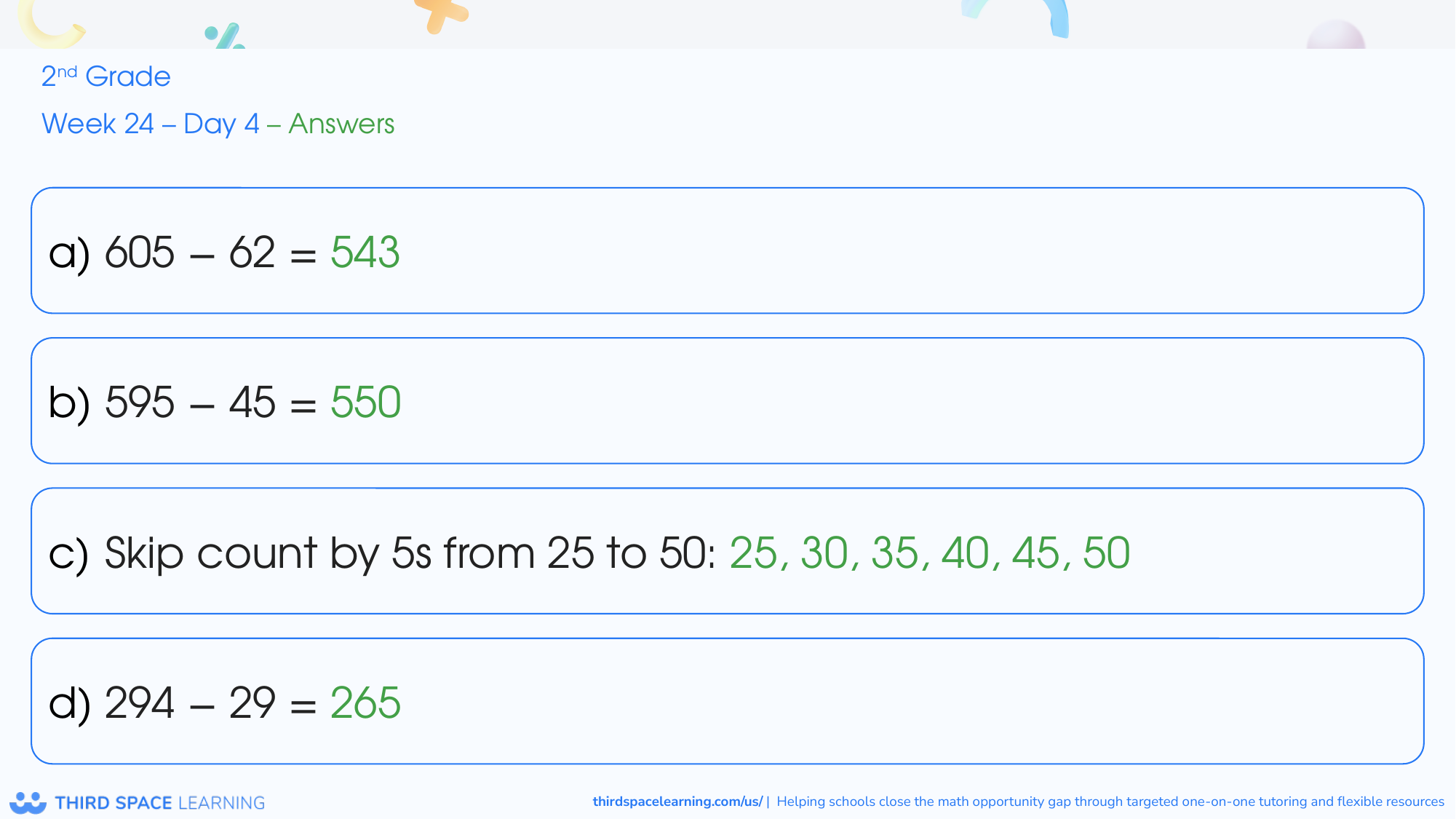

2nd Grade
Week 24 – Day 4 – Answers
605 − 62 = 543
595 − 45 = 550
Skip count by 5s from 25 to 50: 25, 30, 35, 40, 45, 50
294 − 29 = 265